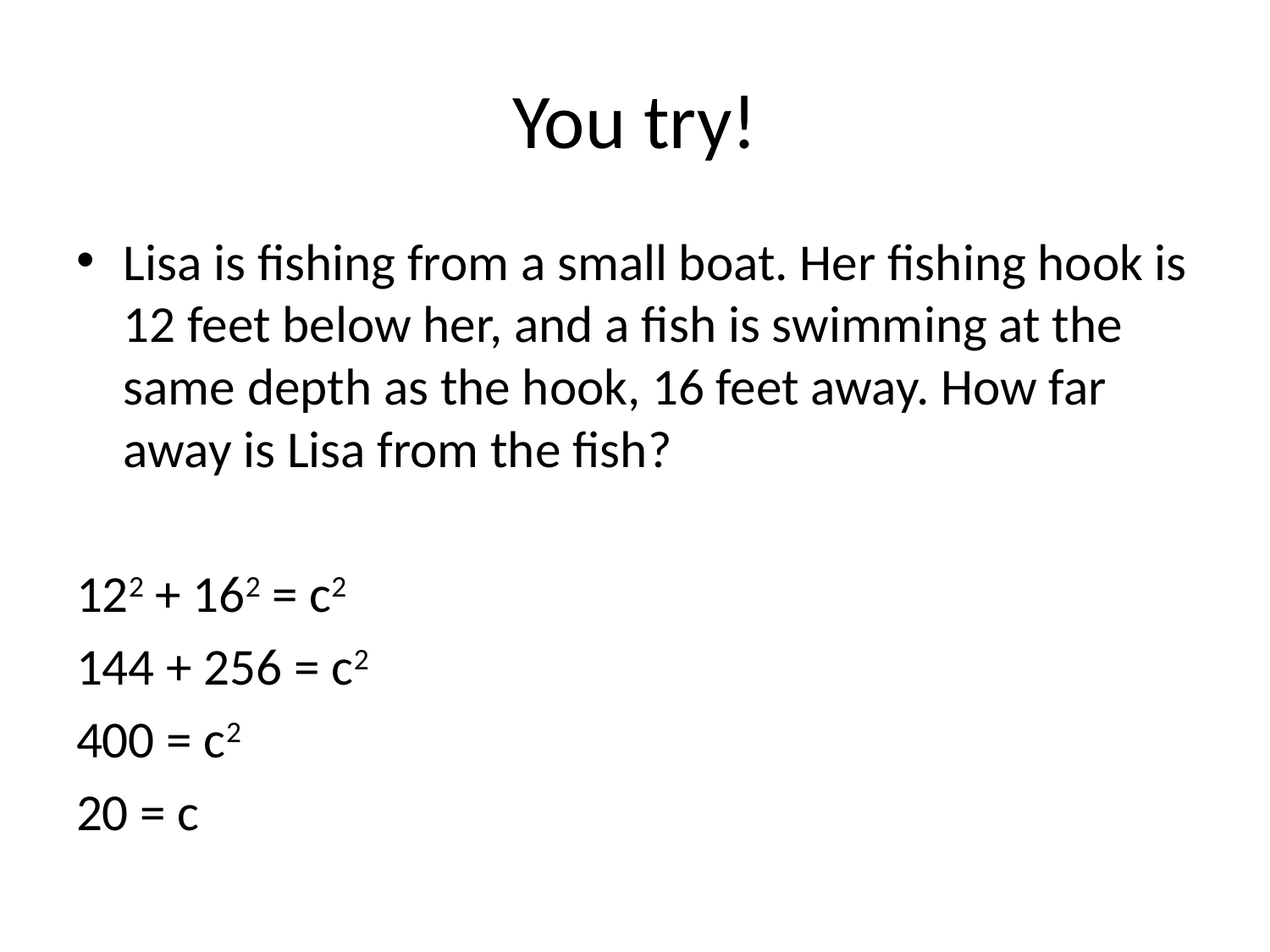

# You try!
Lisa is fishing from a small boat. Her fishing hook is 12 feet below her, and a fish is swimming at the same depth as the hook, 16 feet away. How far away is Lisa from the fish?

122 + 162 = c2
144 + 256 = c2
400 = c2
20 = c